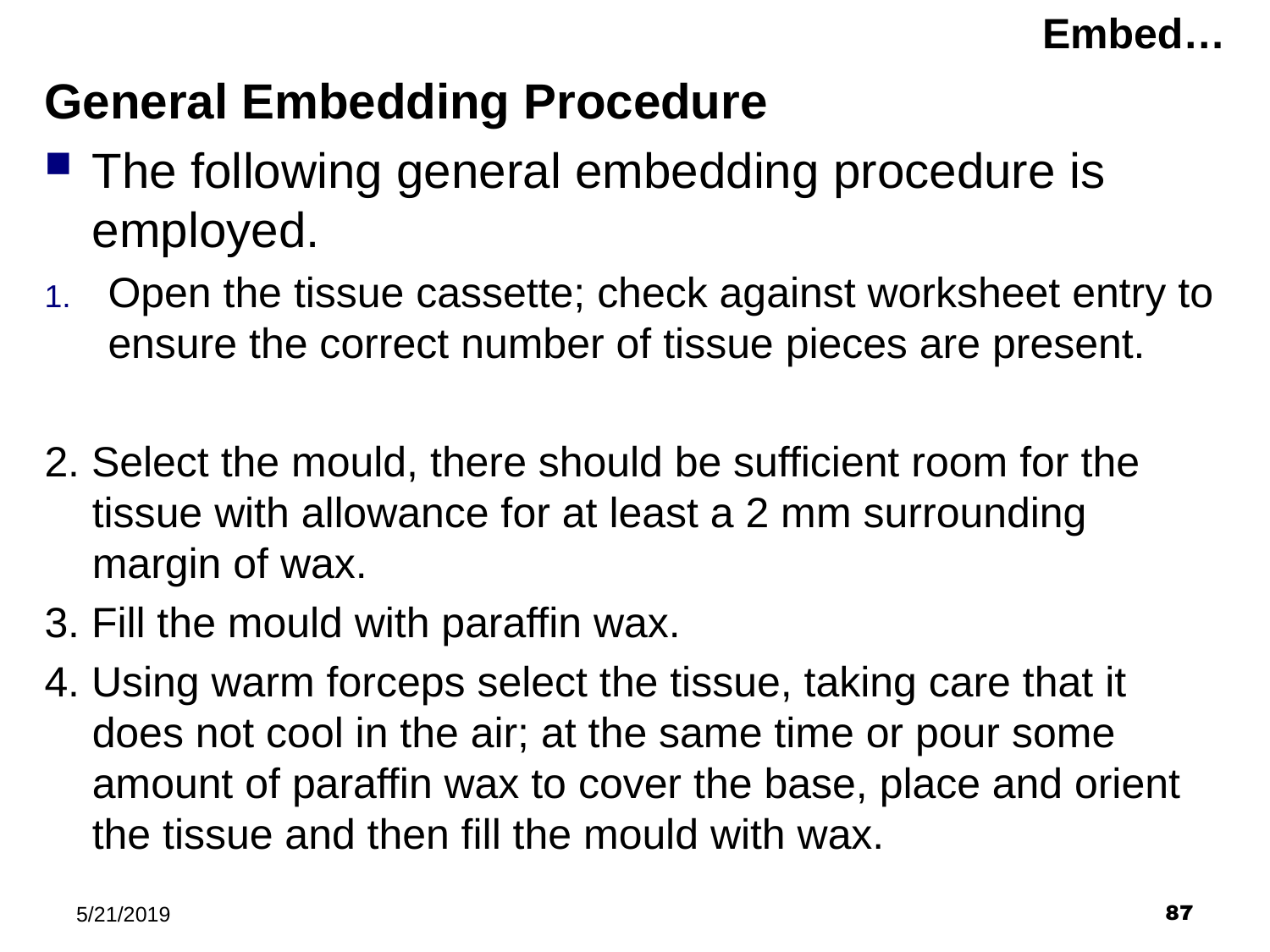

# Embed…
General Embedding Procedure
The following general embedding procedure is employed.
Open the tissue cassette; check against worksheet entry to ensure the correct number of tissue pieces are present.

2. Select the mould, there should be sufficient room for the tissue with allowance for at least a 2 mm surrounding margin of wax.
3. Fill the mould with paraffin wax.
4. Using warm forceps select the tissue, taking care that it does not cool in the air; at the same time or pour some amount of paraffin wax to cover the base, place and orient the tissue and then fill the mould with wax.

5/21/2019
87